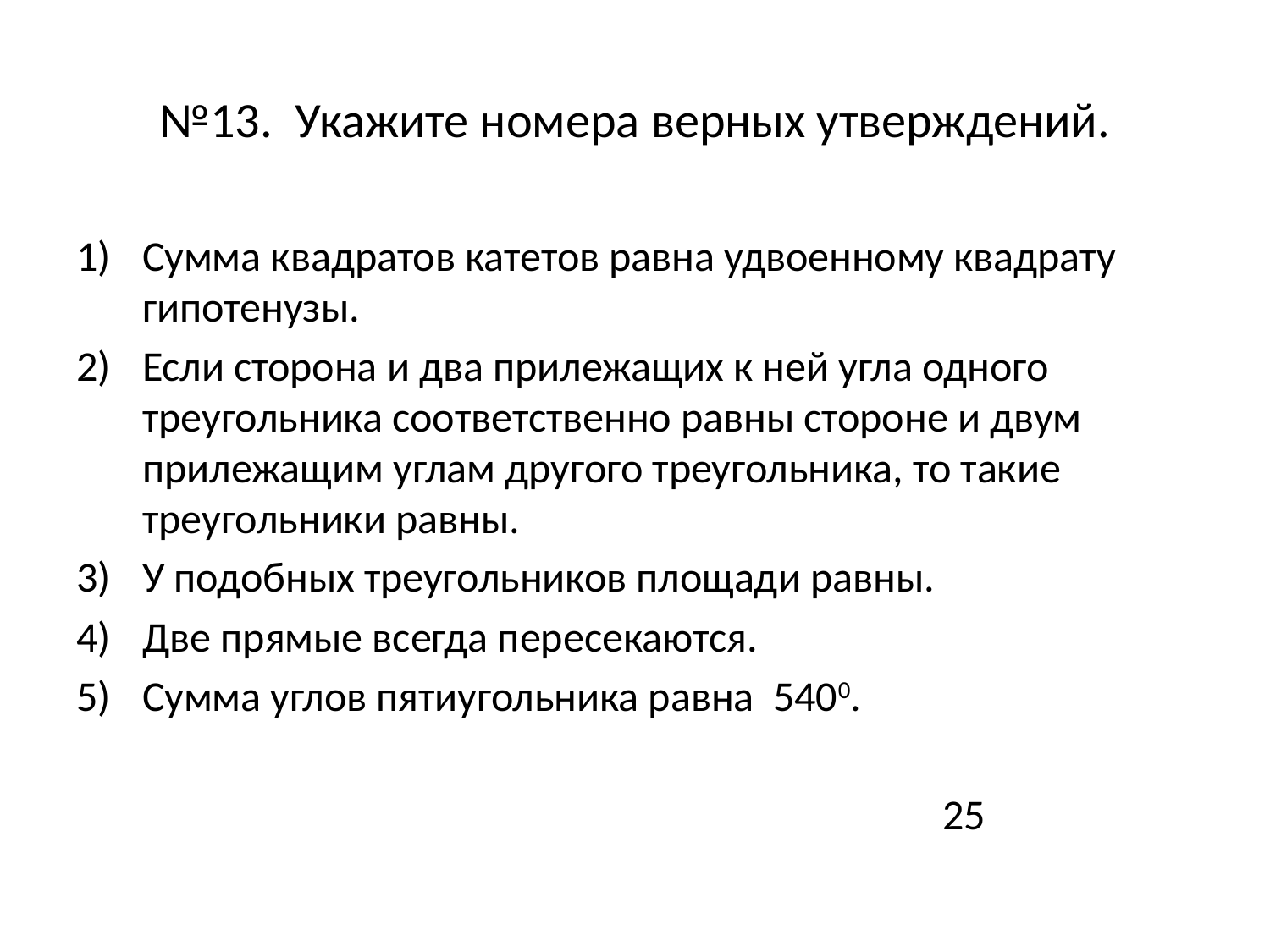

# №13.  Укажите номера верных утверждений.
Сумма квадратов катетов равна удвоенному квадрату гипотенузы.
Если сторона и два прилежащих к ней угла одного треугольника соответственно равны стороне и двум прилежащим углам другого треугольника, то такие треугольники равны.
У подобных треугольников площади равны.
Две прямые всегда пересекаются.
Сумма углов пятиугольника равна  5400.

                                                                                           25